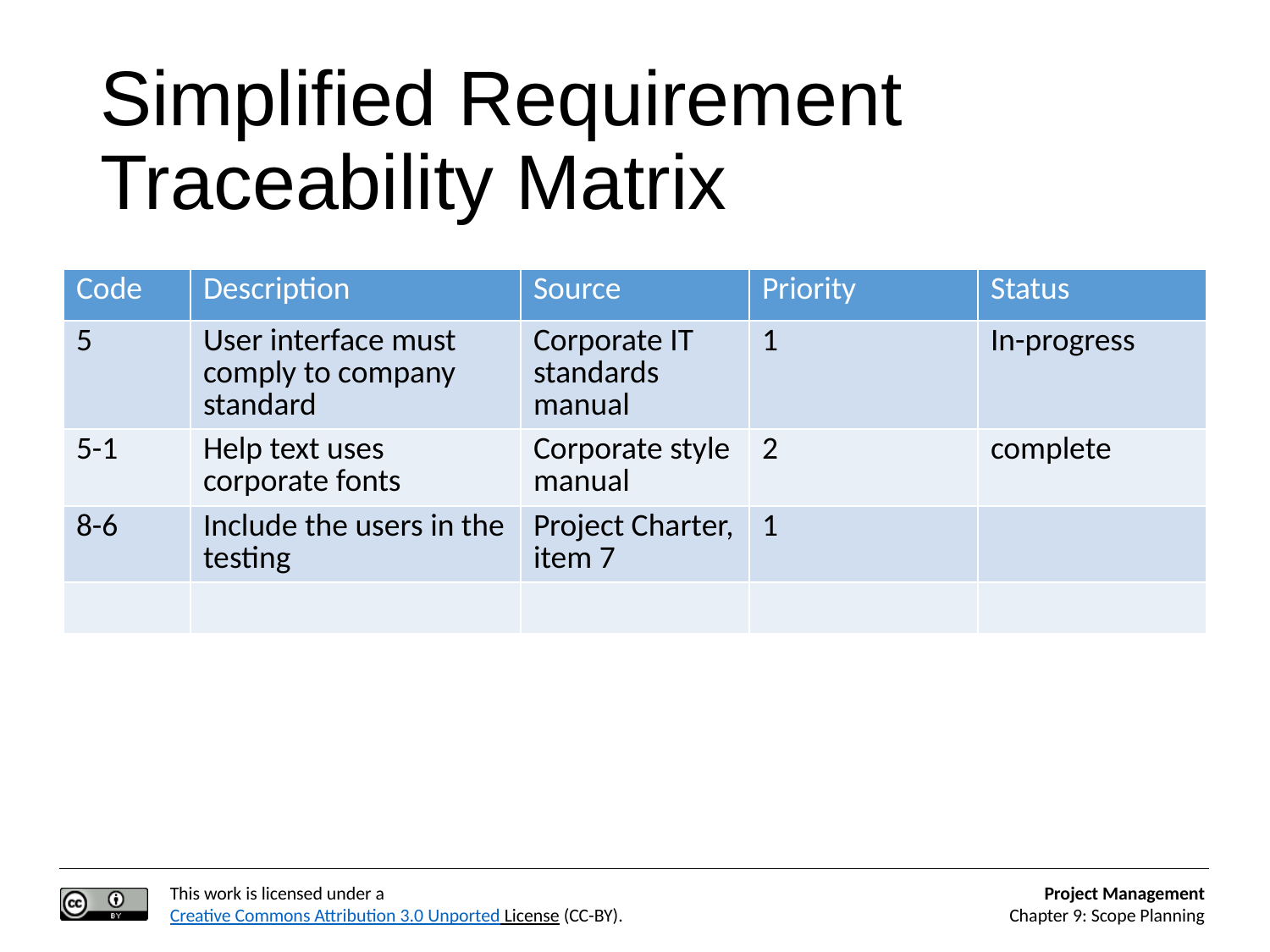

# Simplified Requirement Traceability Matrix
| Code | Description | Source | Priority | Status |
| --- | --- | --- | --- | --- |
| 5 | User interface must comply to company standard | Corporate IT standards manual | 1 | In-progress |
| 5-1 | Help text uses corporate fonts | Corporate style manual | 2 | complete |
| 8-6 | Include the users in the testing | Project Charter, item 7 | 1 |  |
|  |  |  |  |  |